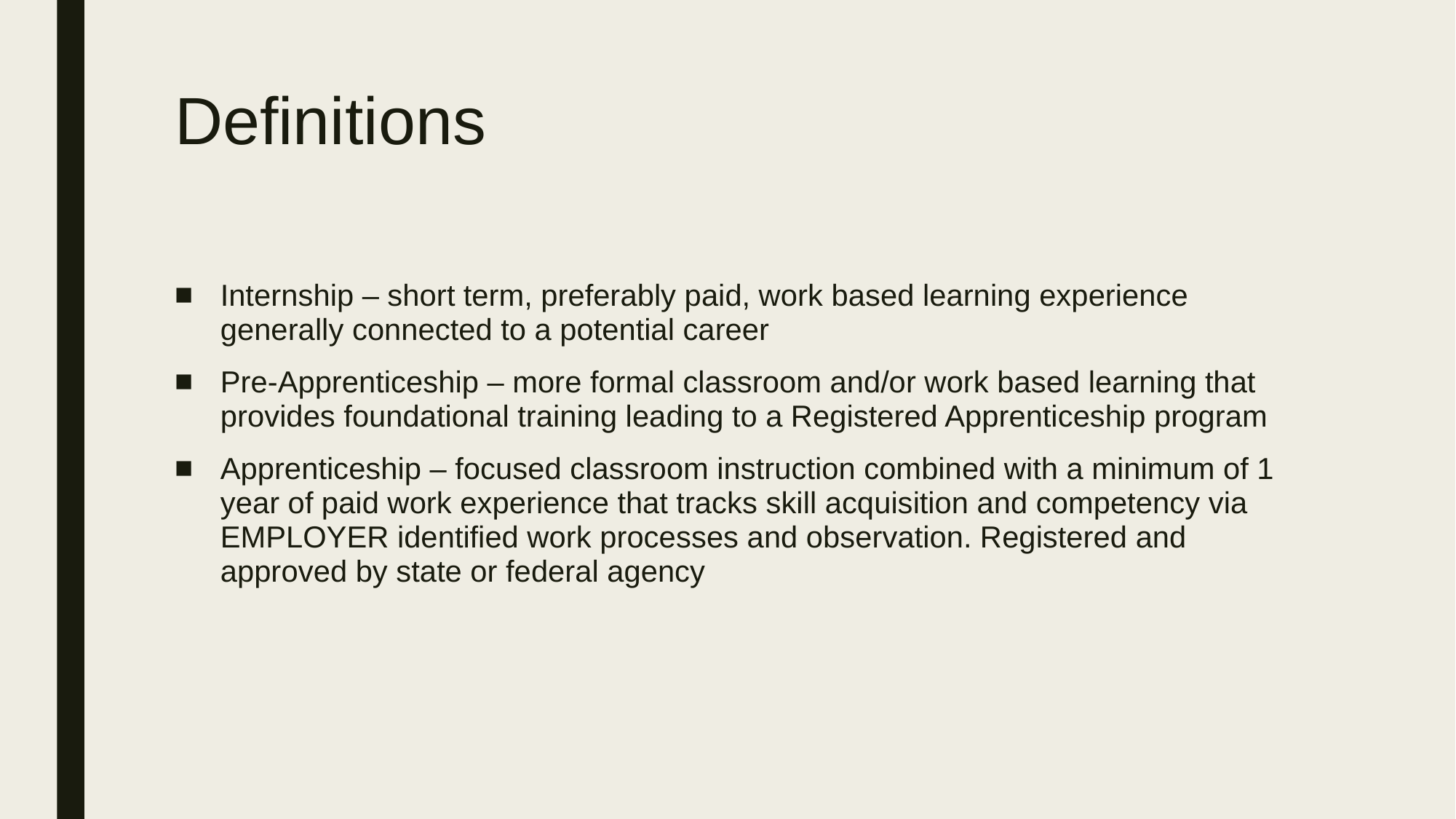

# Definitions
Internship – short term, preferably paid, work based learning experience generally connected to a potential career
Pre-Apprenticeship – more formal classroom and/or work based learning that provides foundational training leading to a Registered Apprenticeship program
Apprenticeship – focused classroom instruction combined with a minimum of 1 year of paid work experience that tracks skill acquisition and competency via EMPLOYER identified work processes and observation. Registered and approved by state or federal agency